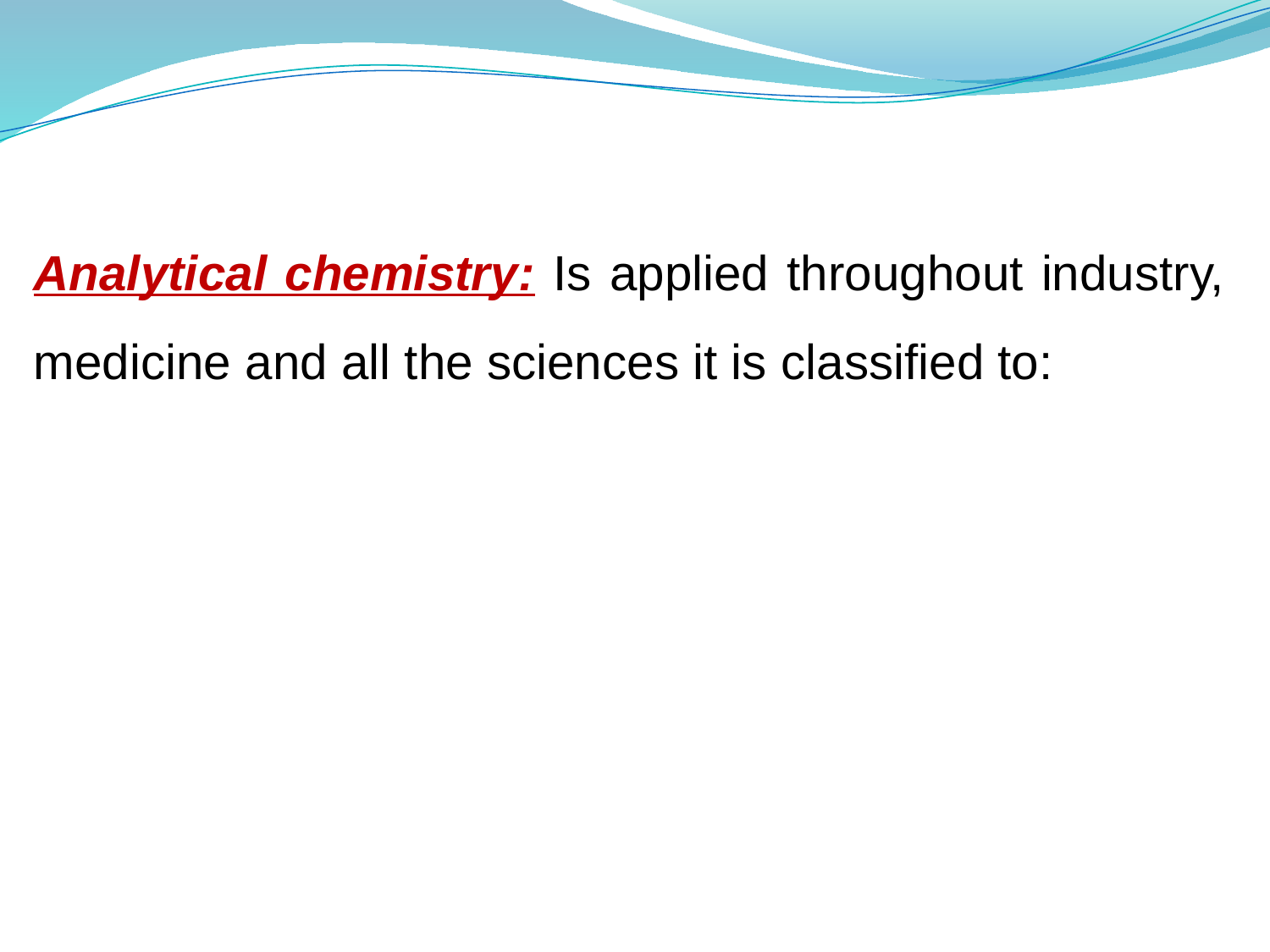

Analytical chemistry: Is applied throughout industry, medicine and all the sciences it is classified to: